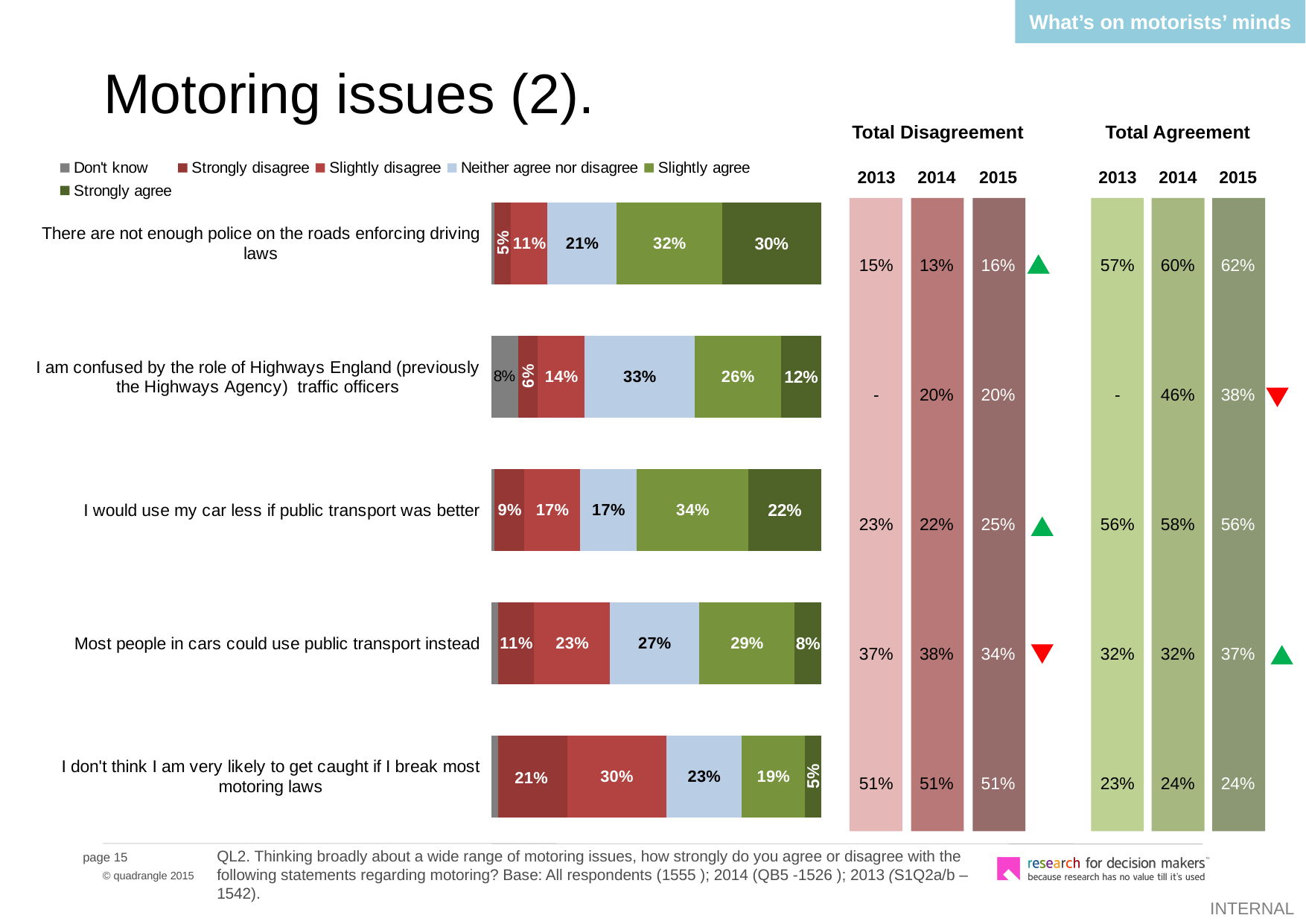

What’s on motorists’ minds
# Motoring issues (2).
| Total Disagreement |  |  |  | Total Agreement |  |  |
| --- | --- | --- | --- | --- | --- | --- |
| 2013 | 2014 | 2015 |  | 2013 | 2014 | 2015 |
| 15% | 13% | 16% |  | 57% | 60% | 62% |
| - | 20% | 20% |  | - | 46% | 38% |
| 23% | 22% | 25% |  | 56% | 58% | 56% |
| 37% | 38% | 34% |  | 32% | 32% | 37% |
| 51% | 51% | 51% |  | 23% | 24% | 24% |

### Chart

| Category | Don't know | Strongly disagree | Slightly disagree | Neither agree nor disagree | Slightly agree | Strongly agree |
|---|---|---|---|---|---|---|
| I don't think I am very likely to get caught if I break most motoring laws | 0.02000000000000001 | 0.21000000000000016 | 0.3000000000000003 | 0.23 | 0.19 | 0.05 |
| Most people in cars could use public transport instead | 0.02000000000000001 | 0.11 | 0.23 | 0.27 | 0.2900000000000003 | 0.08000000000000004 |
| I would use my car less if public transport was better | 0.010000000000000005 | 0.09000000000000002 | 0.17 | 0.17 | 0.34 | 0.22 |
| I am confused by the role of Highways England (previously the Highways Agency)  traffic officers | 0.08000000000000004 | 0.06000000000000003 | 0.14 | 0.33000000000000046 | 0.26 | 0.12000000000000002 |
| There are not enough police on the roads enforcing driving laws | 0.010000000000000005 | 0.05 | 0.11 | 0.21000000000000016 | 0.3200000000000004 | 0.3000000000000003 |

QL2. Thinking broadly about a wide range of motoring issues, how strongly do you agree or disagree with the following statements regarding motoring? Base: All respondents (1555 ); 2014 (QB5 -1526 ); 2013 (S1Q2a/b – 1542).